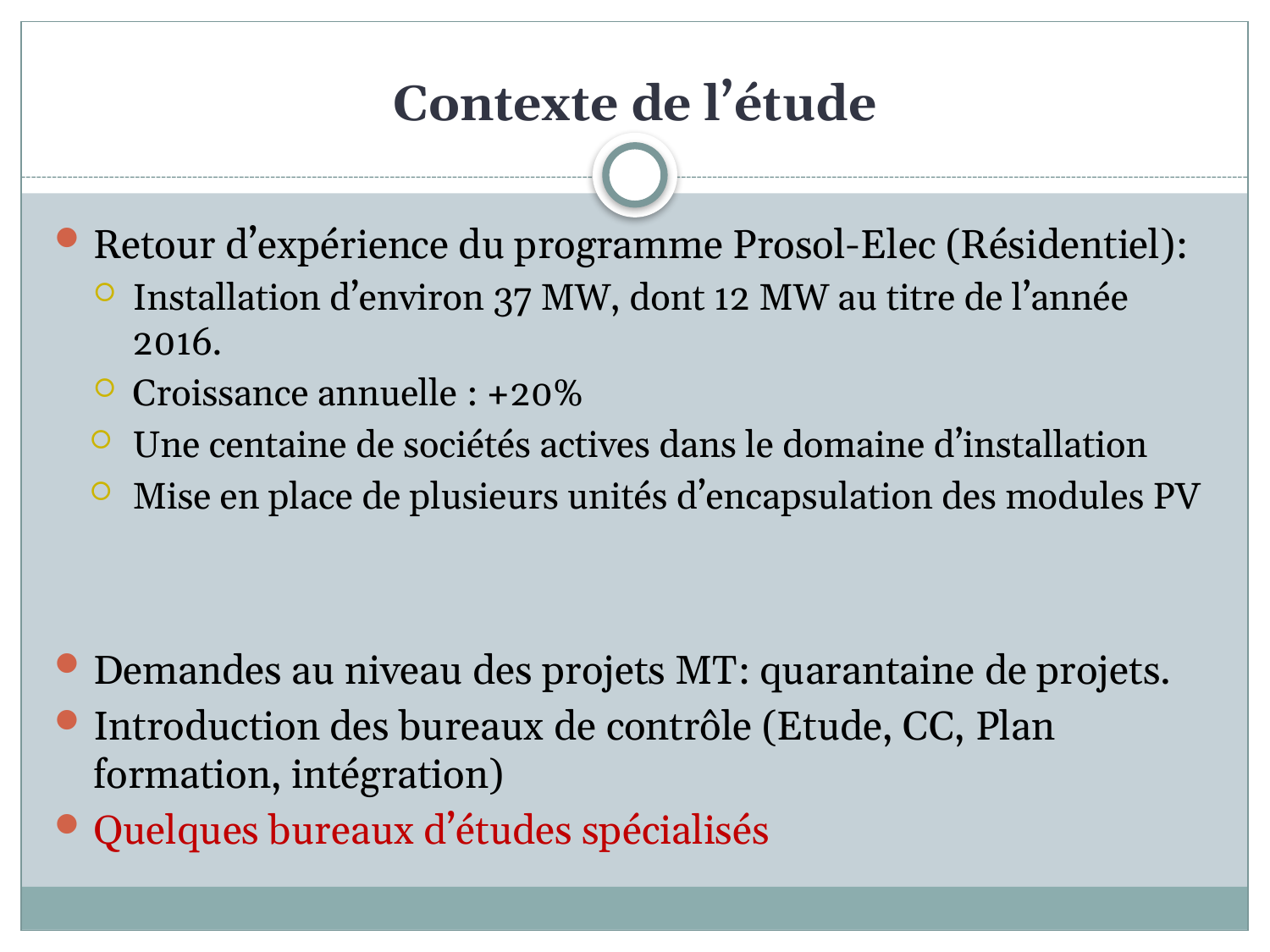

# Contexte de l’étude
Retour d’expérience du programme Prosol-Elec (Résidentiel):
Installation d’environ 37 MW, dont 12 MW au titre de l’année 2016.
Croissance annuelle : +20%
Une centaine de sociétés actives dans le domaine d’installation
Mise en place de plusieurs unités d’encapsulation des modules PV

Demandes au niveau des projets MT: quarantaine de projets.
Introduction des bureaux de contrôle (Etude, CC, Plan formation, intégration)
Quelques bureaux d’études spécialisés